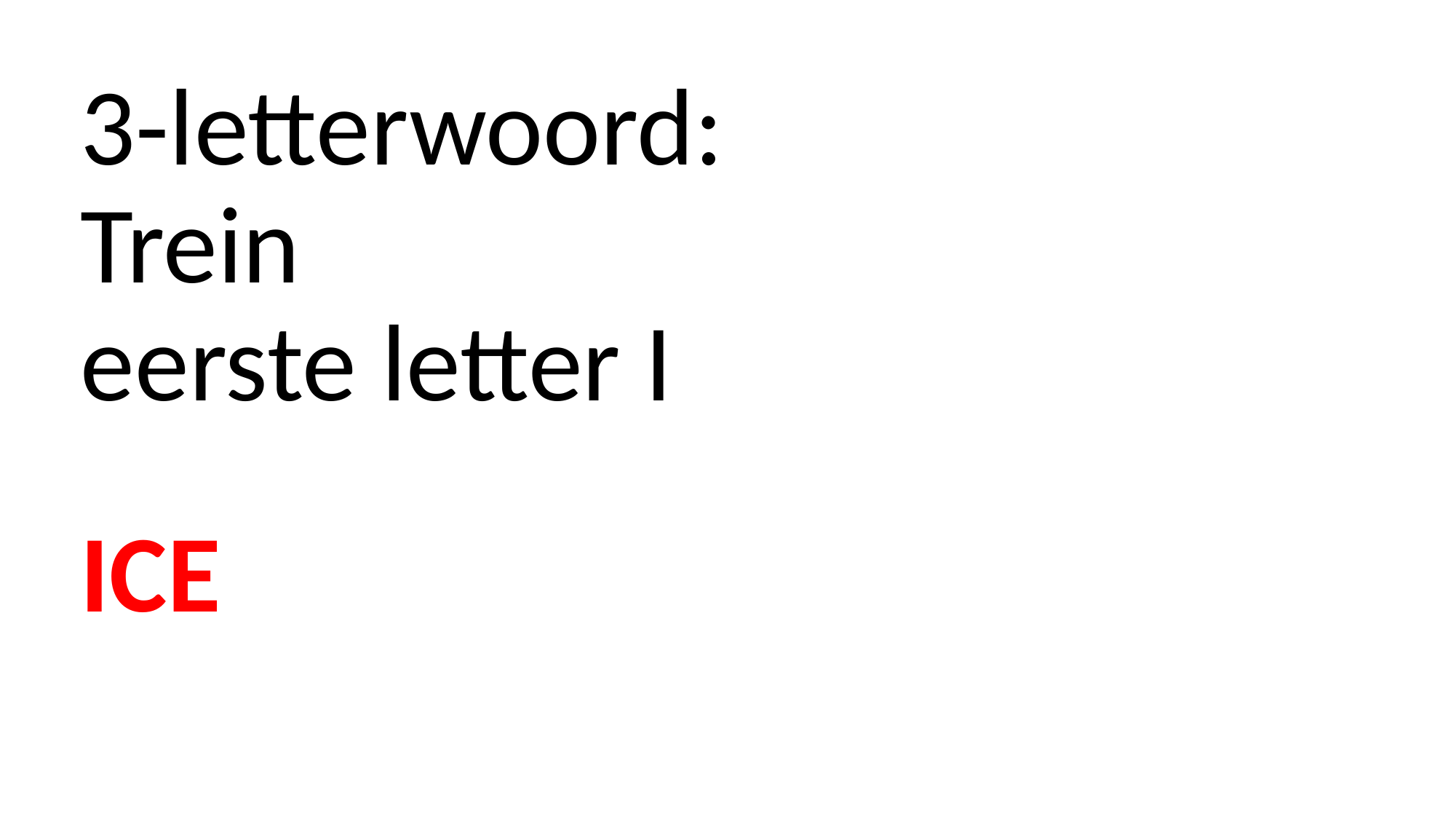

# 3-letterwoord: Trein eerste letter I
ICE